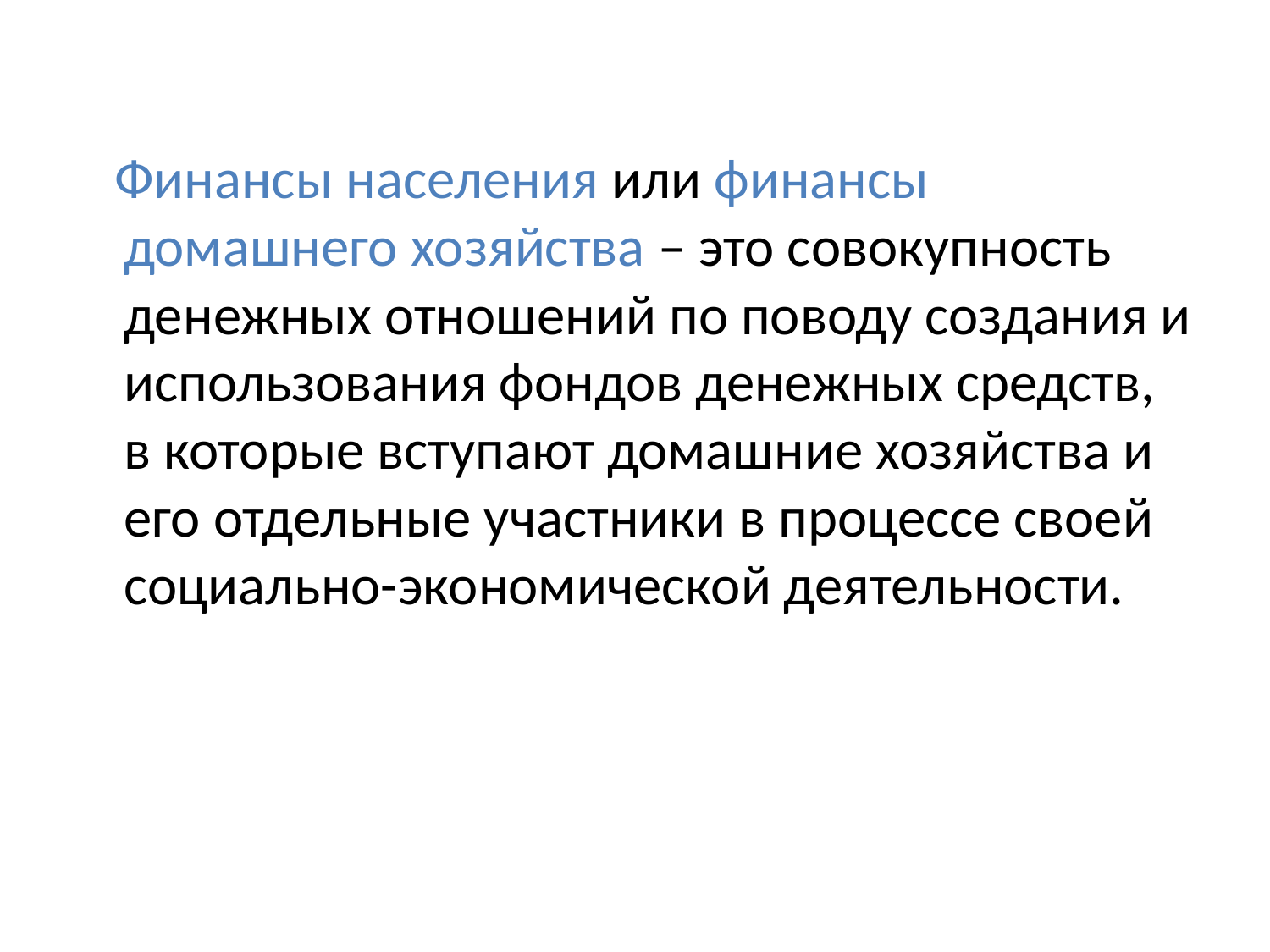

#
   Финансы населения или финансы домашнего хозяйства – это совокупность денежных отношений по поводу создания и использования фондов денежных средств, в которые вступают домашние хозяйства и его отдельные участники в процессе своей социально-экономической деятельности.